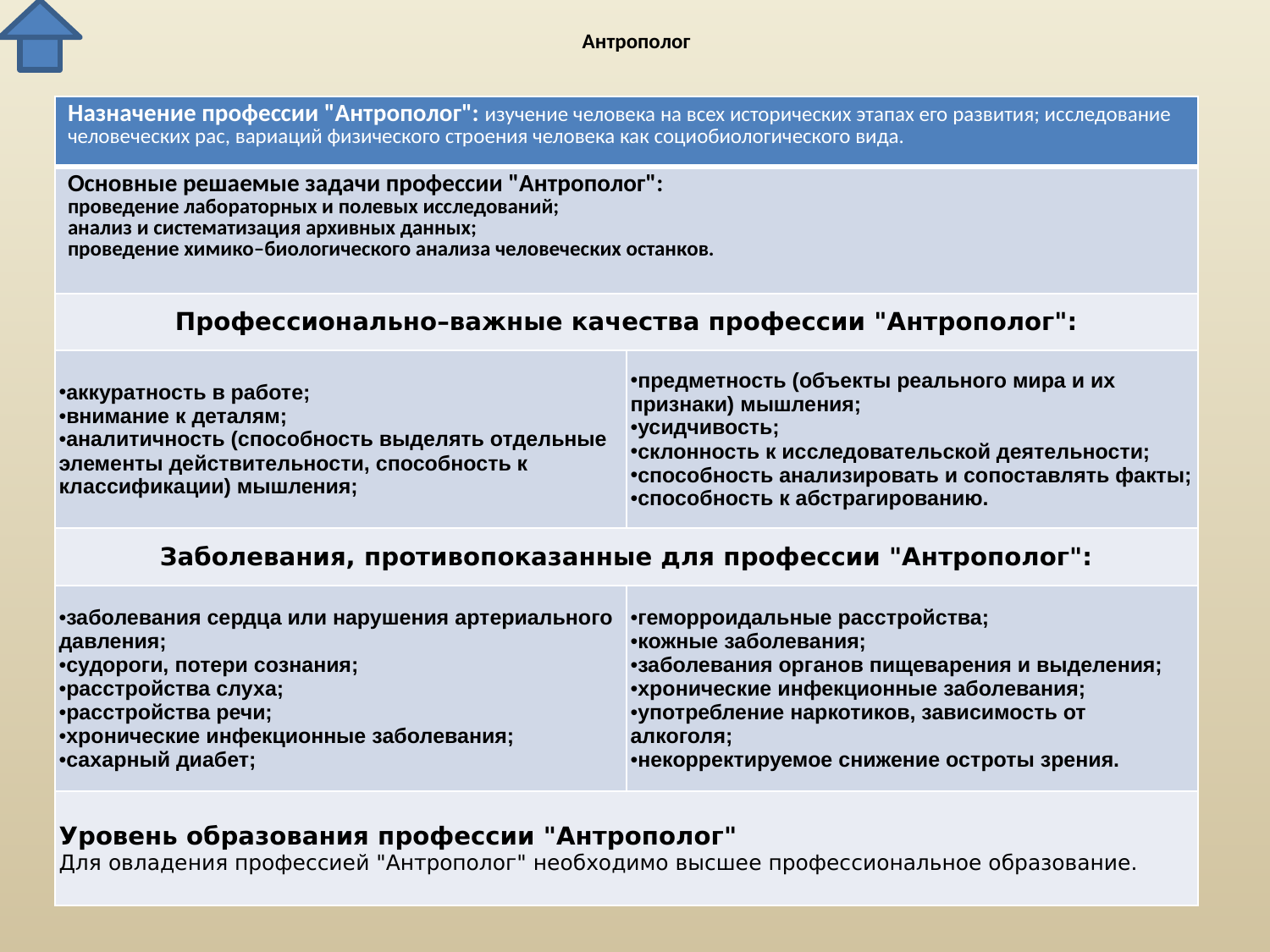

# Антрополог
| Назначение профессии "Антрополог": изучение человека на всех исторических этапах его развития; исследование человеческих рас, вариаций физического строения человека как социобиологического вида. |  |
| --- | --- |
| Основные решаемые задачи профессии "Антрополог": проведение лабораторных и полевых исследований; анализ и систематизация архивных данных; проведение химико–биологического анализа человеческих останков. |  |
| Профессионально–важные качества профессии "Антрополог": |  |
| аккуратность в работе; внимание к деталям; аналитичность (способность выделять отдельные элементы действительности, способность к классификации) мышления; | предметность (объекты реального мира и их признаки) мышления; усидчивость; склонность к исследовательской деятельности; способность анализировать и сопоставлять факты; способность к абстрагированию. |
| Заболевания, противопоказанные для профессии "Антрополог": |  |
| заболевания сердца или нарушения артериального давления; судороги, потери сознания; расстройства слуха; расстройства речи; хронические инфекционные заболевания; сахарный диабет; | геморроидальные расстройства; кожные заболевания; заболевания органов пищеварения и выделения; хронические инфекционные заболевания; употребление наркотиков, зависимость от алкоголя; некорректируемое снижение остроты зрения. |
| Уровень образования профессии "Антрополог" Для овладения профессией "Антрополог" необходимо высшее профессиональное образование. |  |